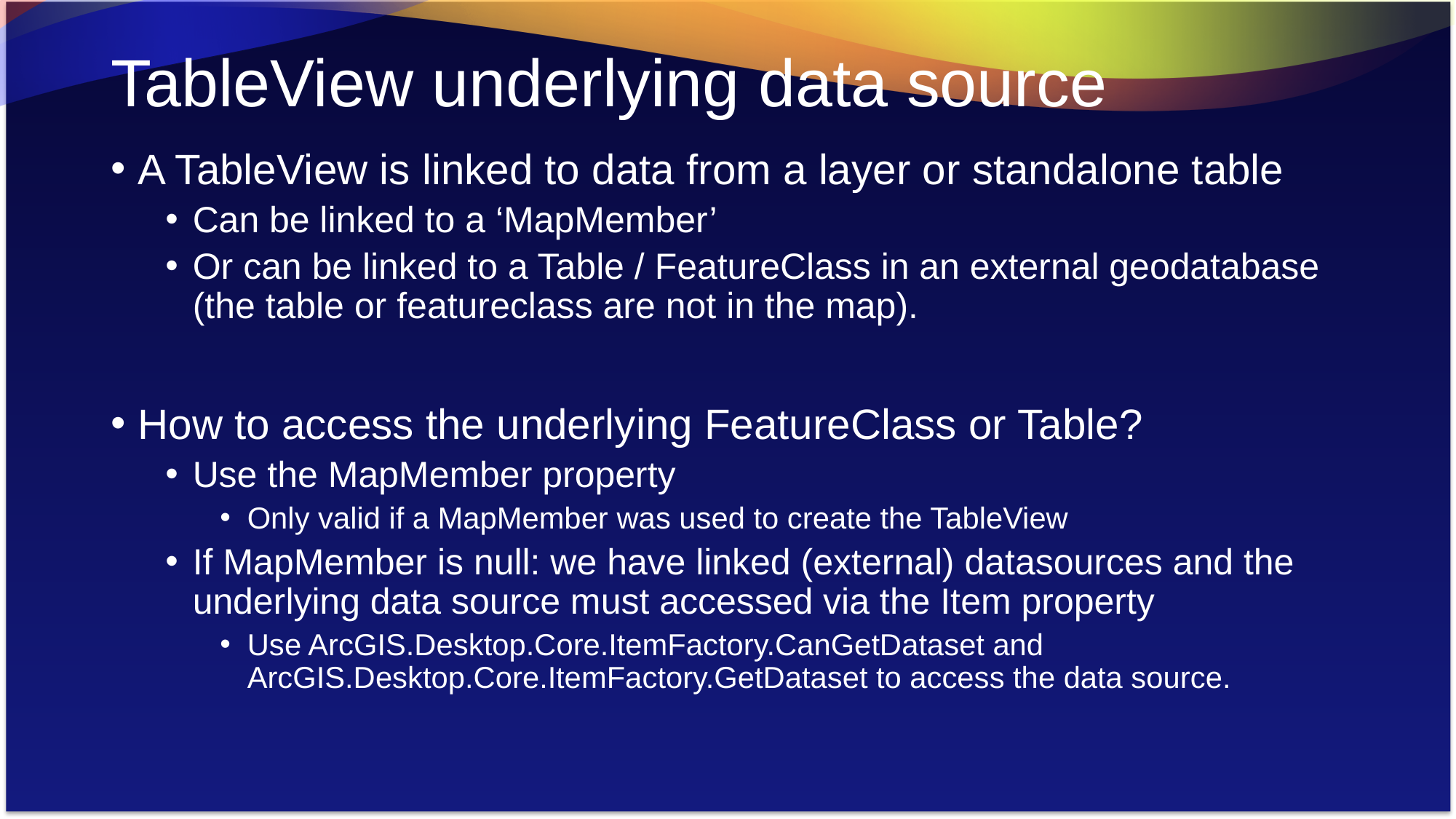

# TableView underlying data source
A TableView is linked to data from a layer or standalone table
Can be linked to a ‘MapMember’
Or can be linked to a Table / FeatureClass in an external geodatabase (the table or featureclass are not in the map).

How to access the underlying FeatureClass or Table?
Use the MapMember property
Only valid if a MapMember was used to create the TableView
If MapMember is null: we have linked (external) datasources and the underlying data source must accessed via the Item property
Use ArcGIS.Desktop.Core.ItemFactory.CanGetDataset and ArcGIS.Desktop.Core.ItemFactory.GetDataset to access the data source.